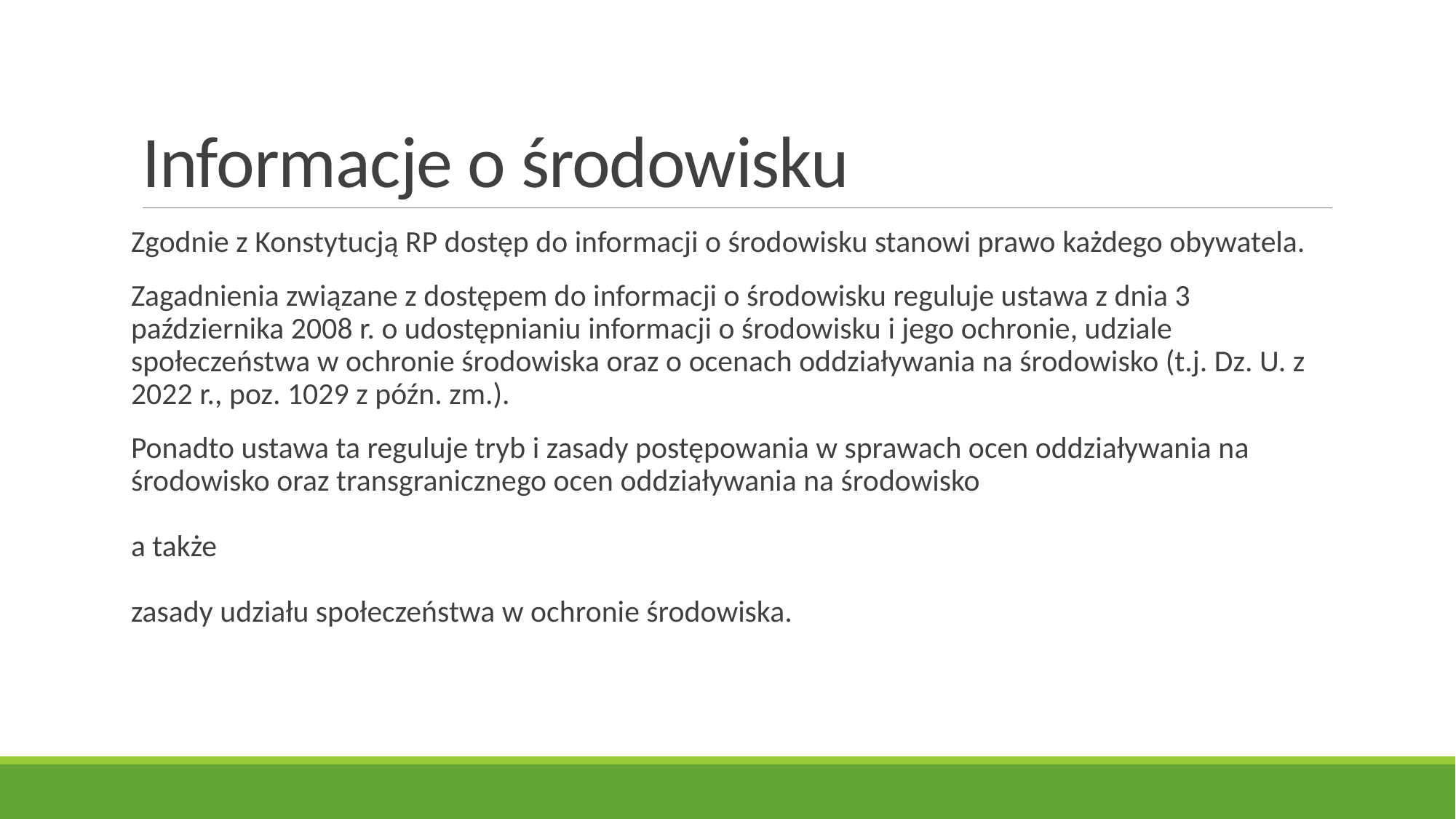

# Informacje o środowisku
Zgodnie z Konstytucją RP dostęp do informacji o środowisku stanowi prawo każdego obywatela.
Zagadnienia związane z dostępem do informacji o środowisku reguluje ustawa z dnia 3 października 2008 r. o udostępnianiu informacji o środowisku i jego ochronie, udziale społeczeństwa w ochronie środowiska oraz o ocenach oddziaływania na środowisko (t.j. Dz. U. z 2022 r., poz. 1029 z późn. zm.).
Ponadto ustawa ta reguluje tryb i zasady postępowania w sprawach ocen oddziaływania na środowisko oraz transgranicznego ocen oddziaływania na środowisko
a także
zasady udziału społeczeństwa w ochronie środowiska.